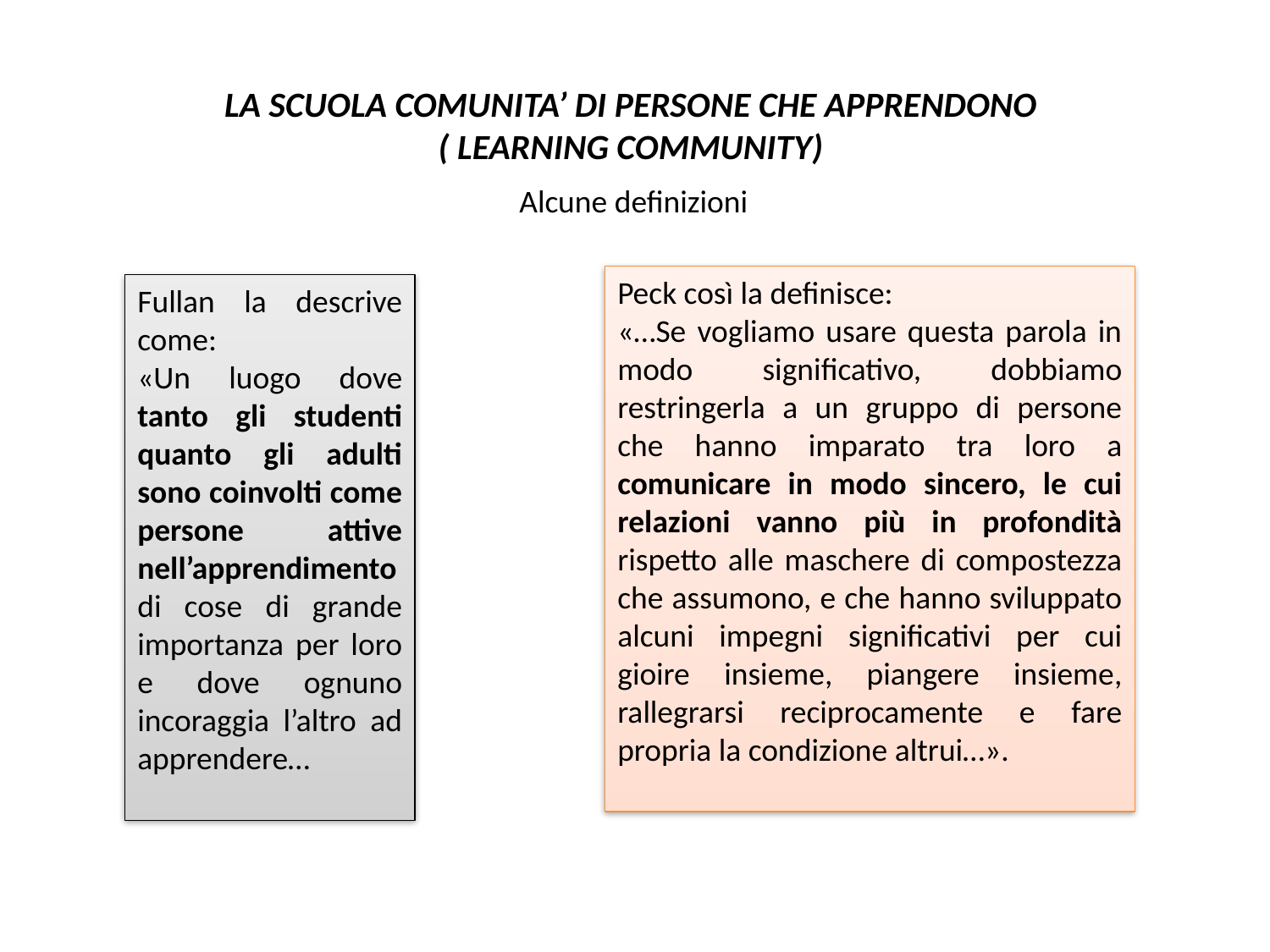

LA SCUOLA COMUNITA’ DI PERSONE CHE APPRENDONO
( LEARNING COMMUNITY)
Alcune definizioni
Peck così la definisce:
«…Se vogliamo usare questa parola in modo significativo, dobbiamo restringerla a un gruppo di persone che hanno imparato tra loro a comunicare in modo sincero, le cui relazioni vanno più in profondità rispetto alle maschere di compostezza che assumono, e che hanno sviluppato alcuni impegni significativi per cui gioire insieme, piangere insieme, rallegrarsi reciprocamente e fare propria la condizione altrui…».

Fullan la descrive come:
«Un luogo dove tanto gli studenti quanto gli adulti sono coinvolti come persone attive nell’apprendimento di cose di grande importanza per loro e dove ognuno incoraggia l’altro ad apprendere…